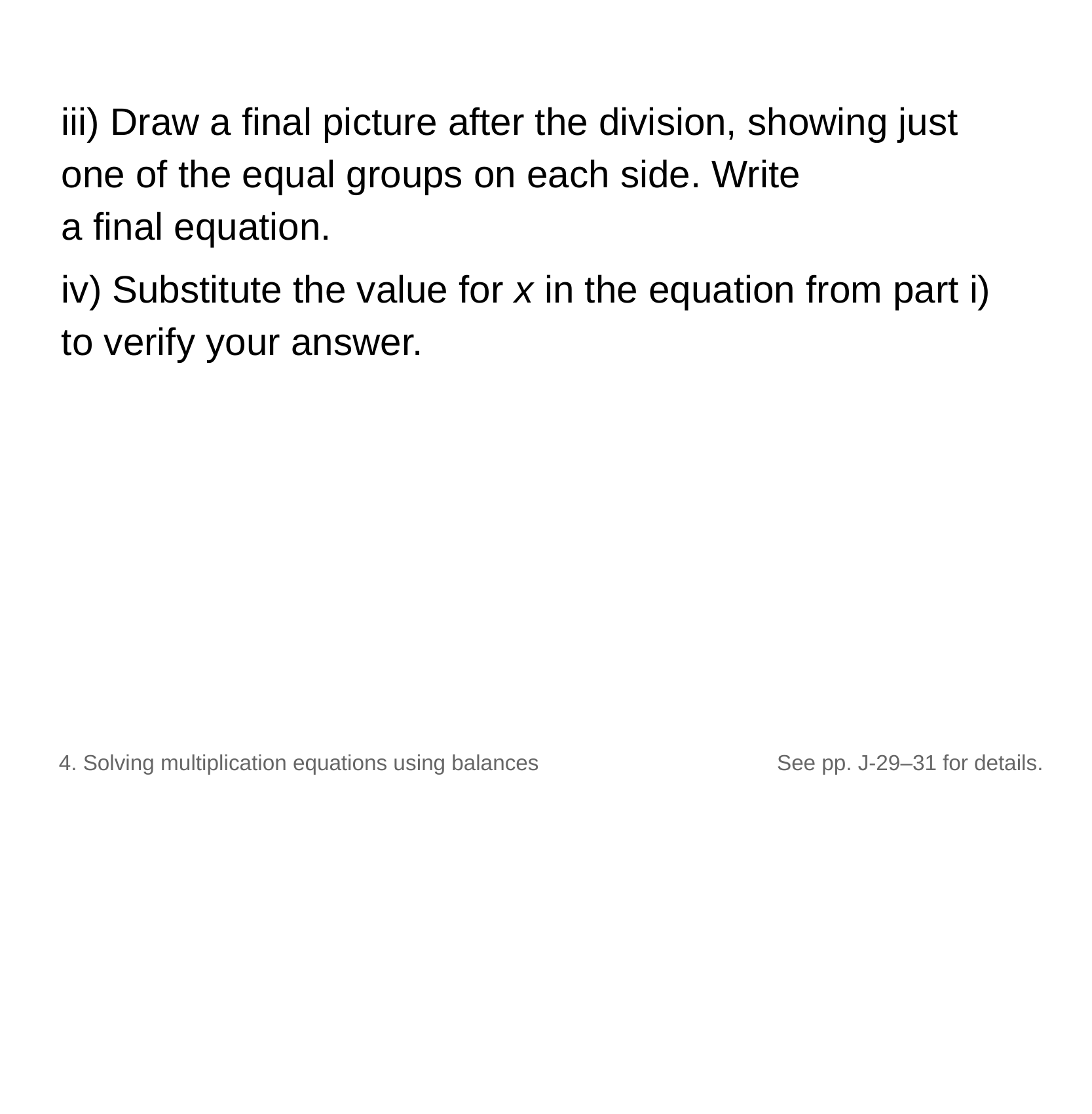

iii) Draw a final picture after the division, showing just one of the equal groups on each side. Write
a final equation.
iv) Substitute the value for x in the equation from part i) to verify your answer.
4. Solving multiplication equations using balances
See pp. J-29–31 for details.